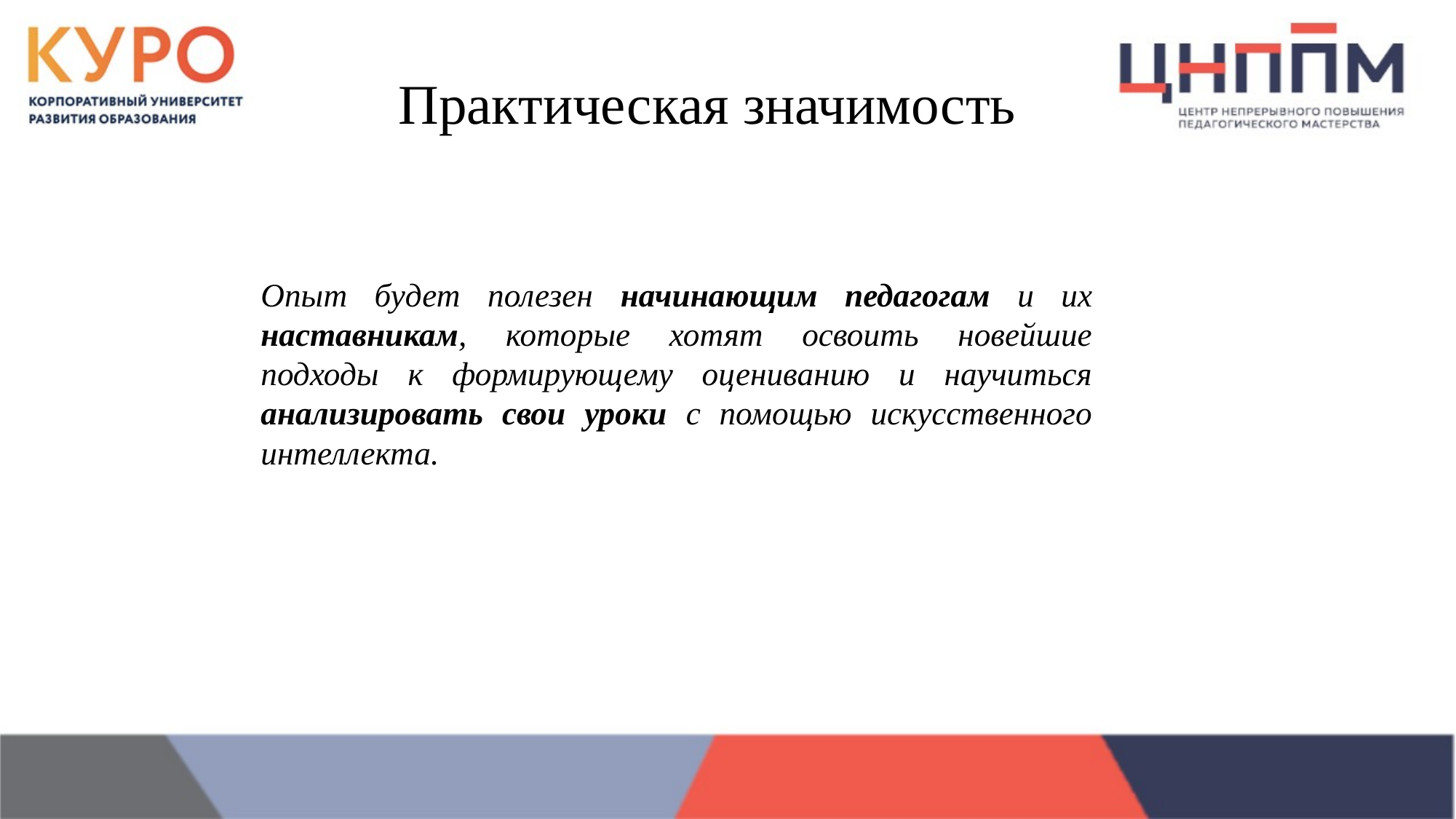

Практическая значимость

Опыт будет полезен начинающим педагогам и их наставникам, которые хотят освоить новейшие подходы к формирующему оцениванию и научиться анализировать свои уроки с помощью искусственного интеллекта.